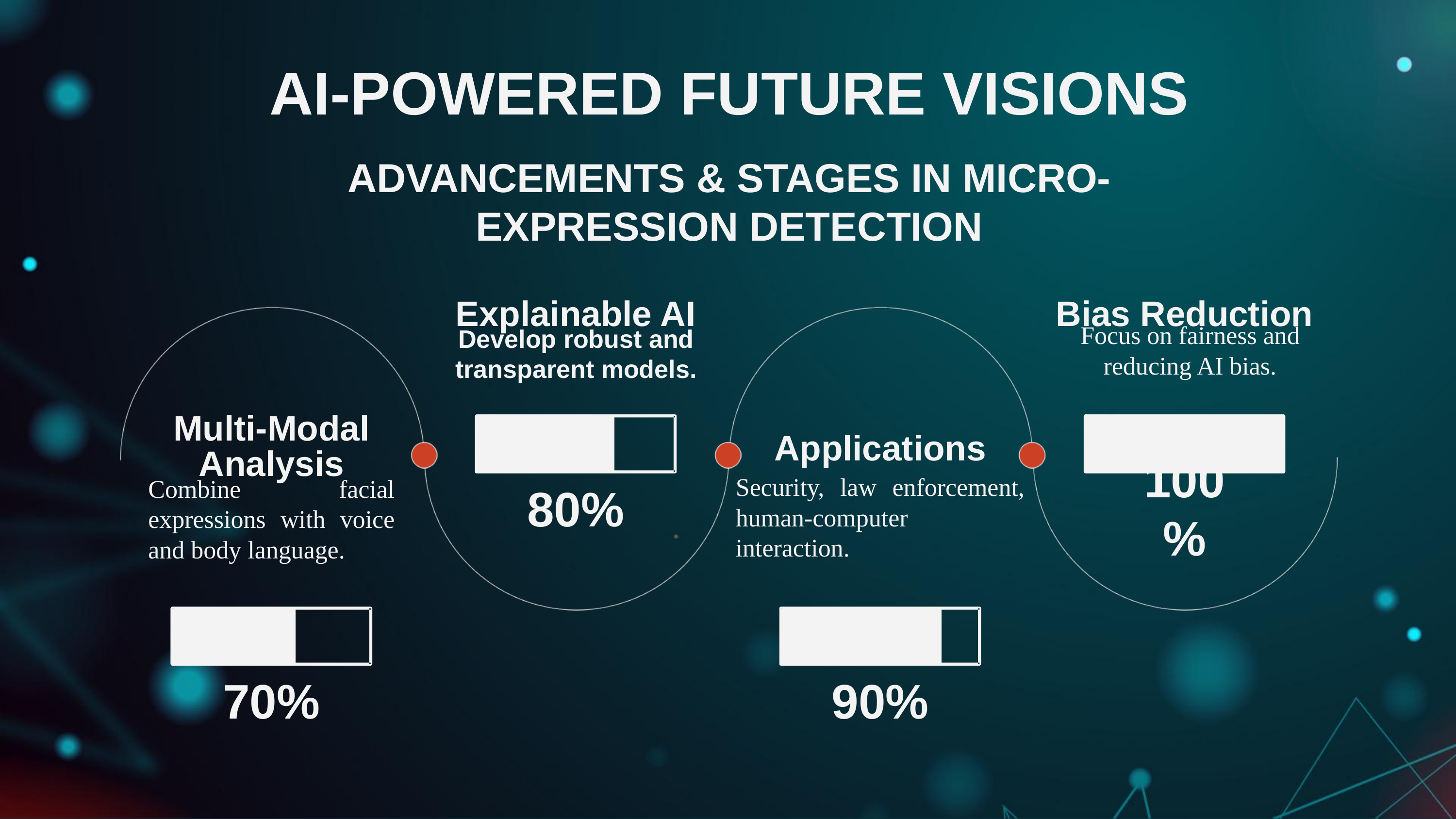

AI-POWERED FUTURE VISIONS

ADVANCEMENTS & STAGES IN MICRO-EXPRESSION DETECTION

Explainable AI

Bias Reduction

Focus on fairness and reducing AI bias.

Develop robust and transparent models.

Multi-Modal Analysis

Applications

80%

100%

Security, law enforcement, human-computer interaction.

Combine facial expressions with voice and body language.

70%

90%